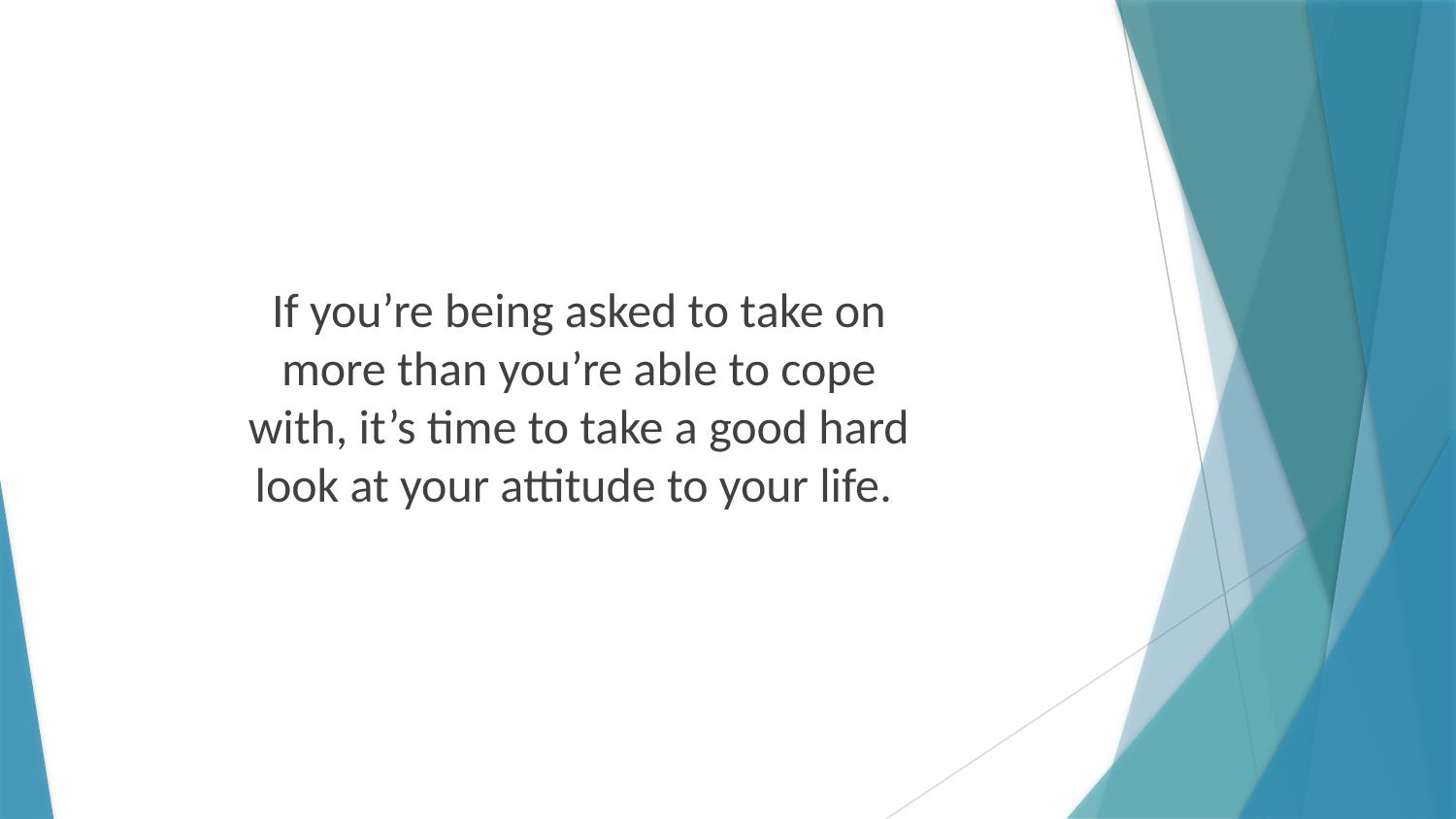

If you’re being asked to take on more than you’re able to cope with, it’s time to take a good hard look at your attitude to your life.